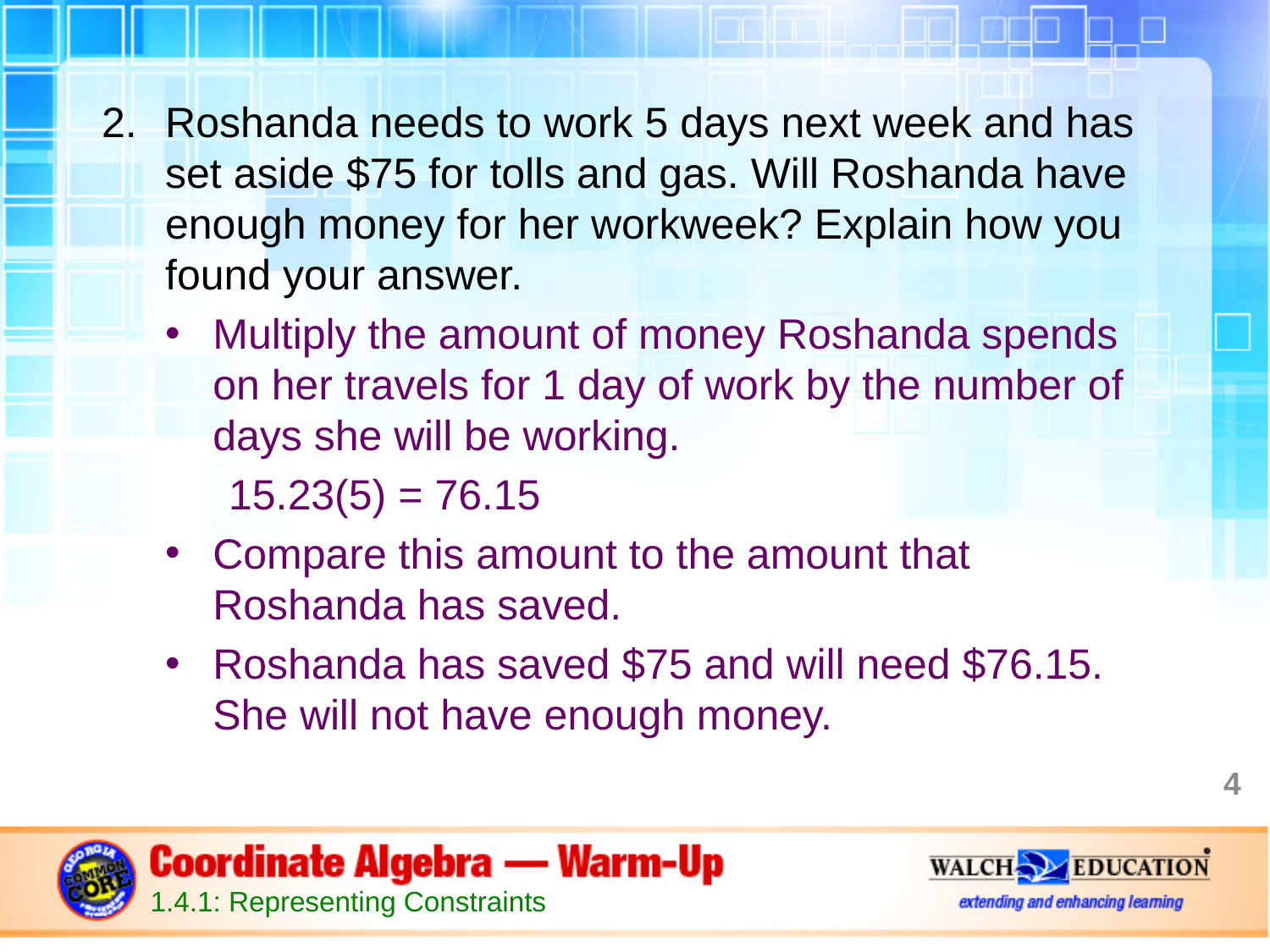

Roshanda needs to work 5 days next week and has set aside $75 for tolls and gas. Will Roshanda have enough money for her workweek? Explain how you found your answer.
Multiply the amount of money Roshanda spends on her travels for 1 day of work by the number of days she will be working.
15.23(5) = 76.15
Compare this amount to the amount that Roshanda has saved.
Roshanda has saved $75 and will need $76.15. She will not have enough money.
4
1.4.1: Representing Constraints